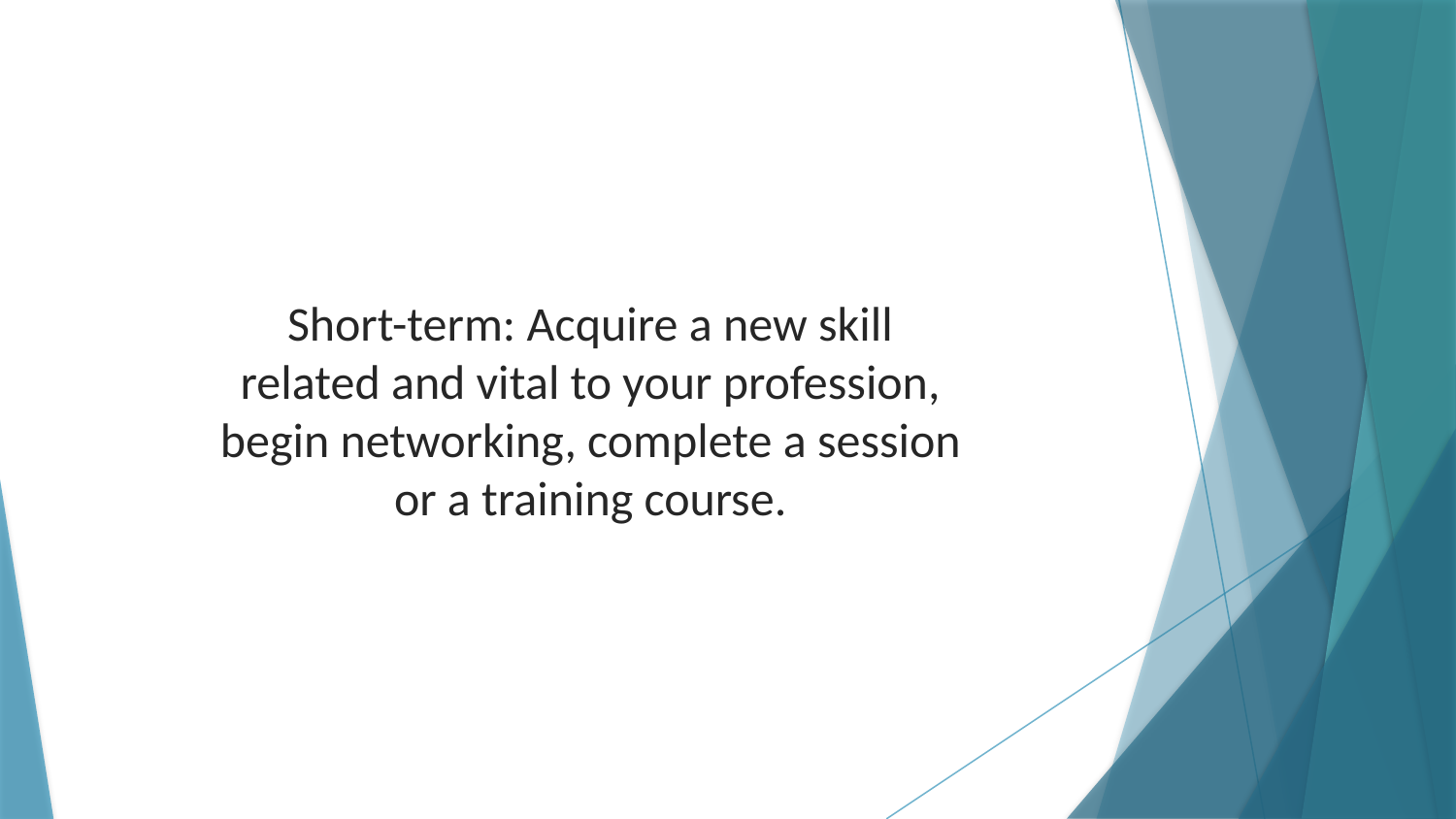

Short-term: Acquire a new skill related and vital to your profession, begin networking, complete a session or a training course.